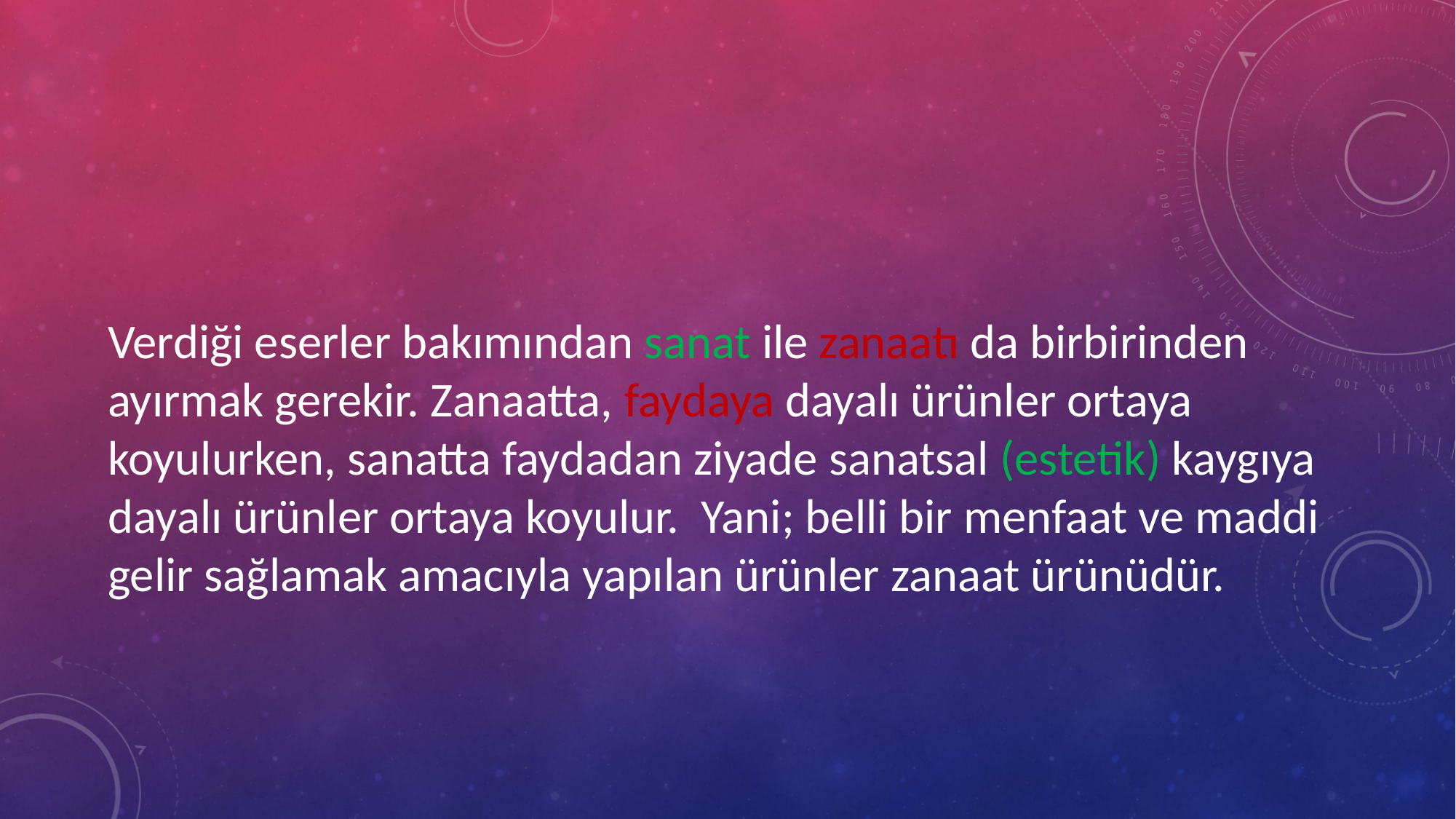

Verdiği eserler bakımından sanat ile zanaatı da birbirinden ayırmak gerekir. Zanaatta, faydaya dayalı ürünler ortaya koyulurken, sanatta faydadan ziyade sanatsal (estetik) kaygıya dayalı ürünler ortaya koyulur.  Yani; belli bir menfaat ve maddi gelir sağlamak amacıyla yapılan ürünler zanaat ürünüdür.